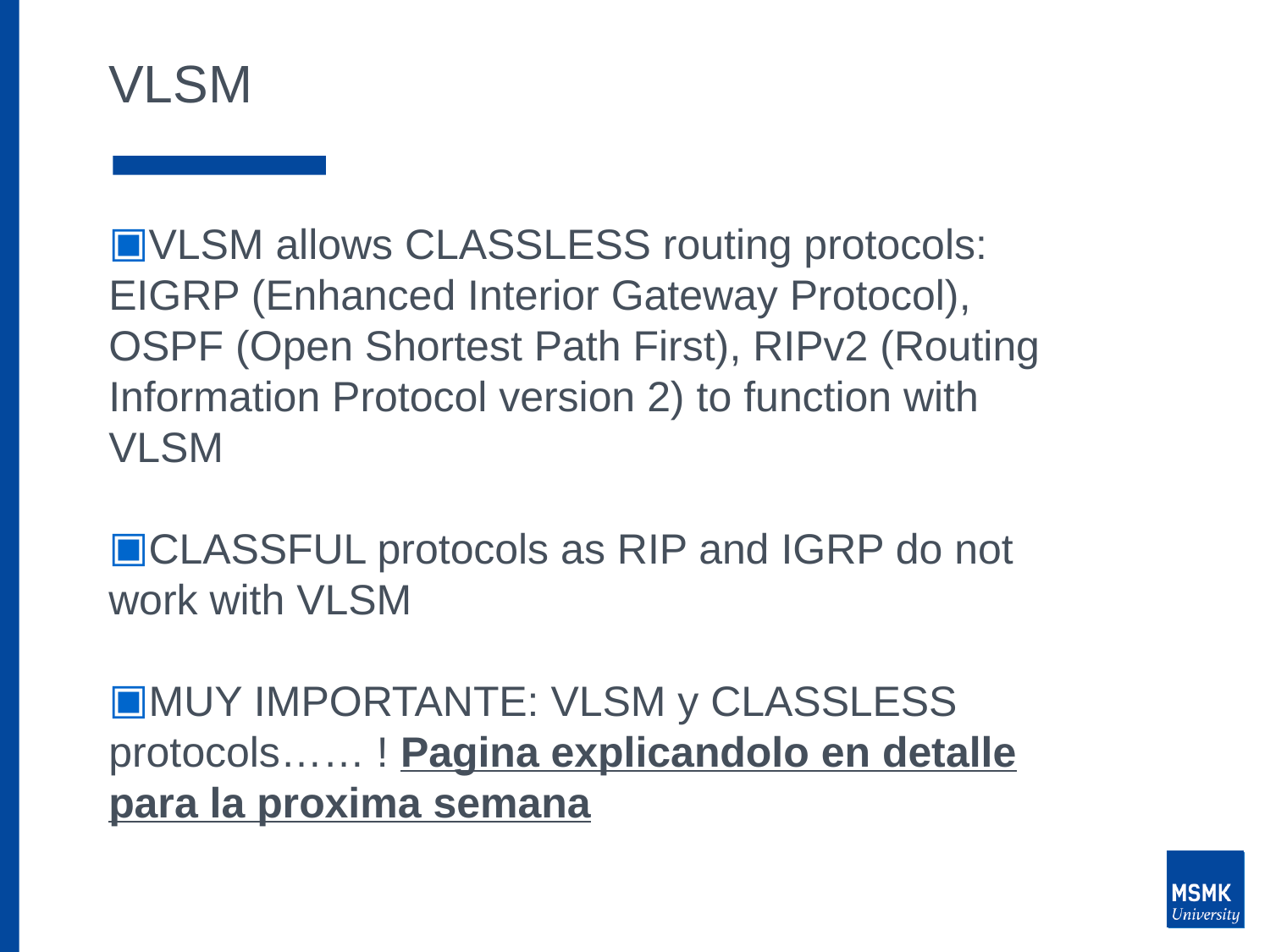

# VLSM
VLSM allows CLASSLESS routing protocols: EIGRP (Enhanced Interior Gateway Protocol), OSPF (Open Shortest Path First), RIPv2 (Routing Information Protocol version 2) to function with VLSM

CLASSFUL protocols as RIP and IGRP do not work with VLSM

MUY IMPORTANTE: VLSM y CLASSLESS protocols…… ! Pagina explicandolo en detalle para la proxima semana